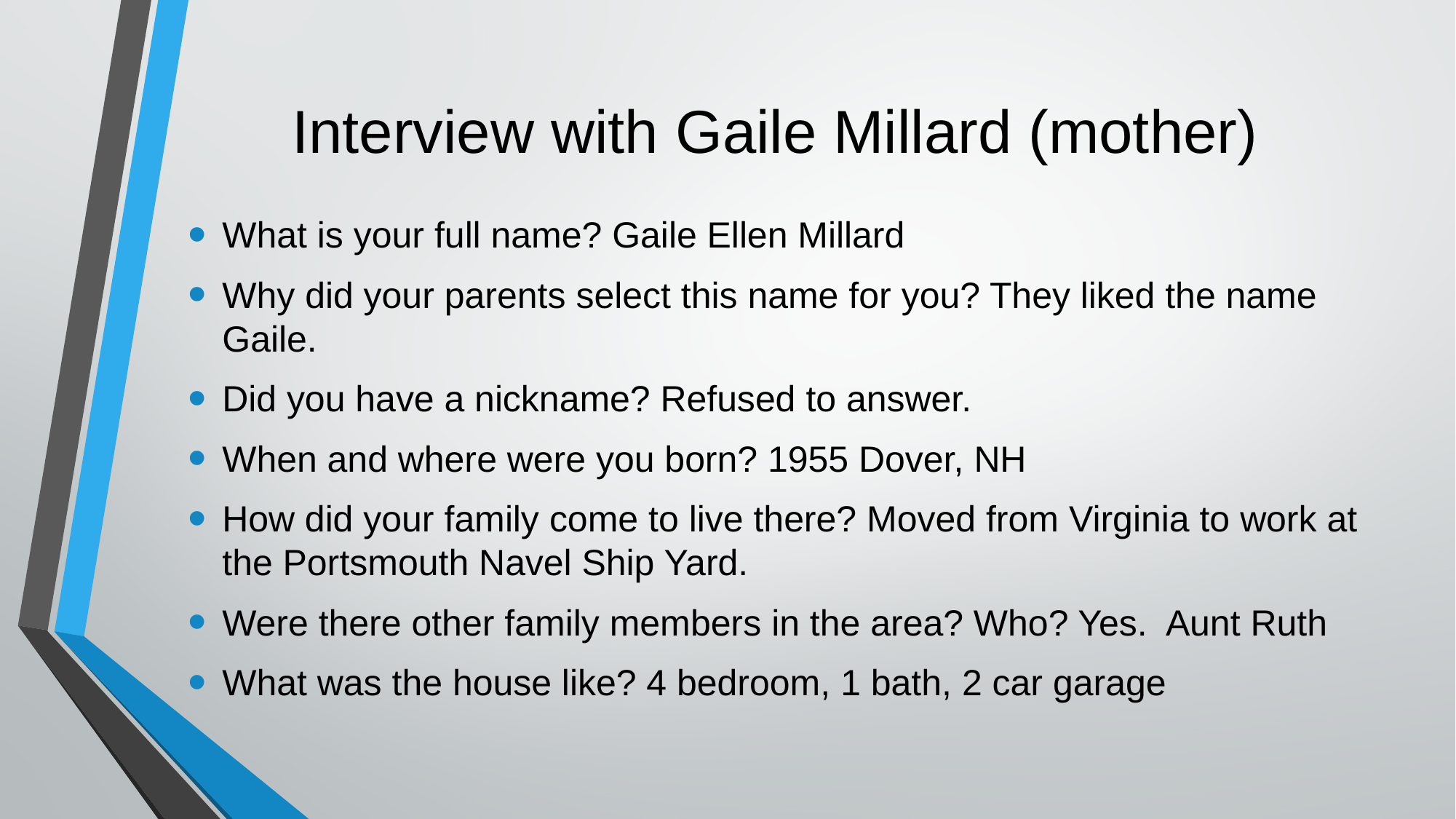

# Interview with Gaile Millard (mother)
What is your full name? Gaile Ellen Millard
Why did your parents select this name for you? They liked the name Gaile.
Did you have a nickname? Refused to answer.
When and where were you born? 1955 Dover, NH
How did your family come to live there? Moved from Virginia to work at the Portsmouth Navel Ship Yard.
Were there other family members in the area? Who? Yes.  Aunt Ruth
What was the house like? 4 bedroom, 1 bath, 2 car garage